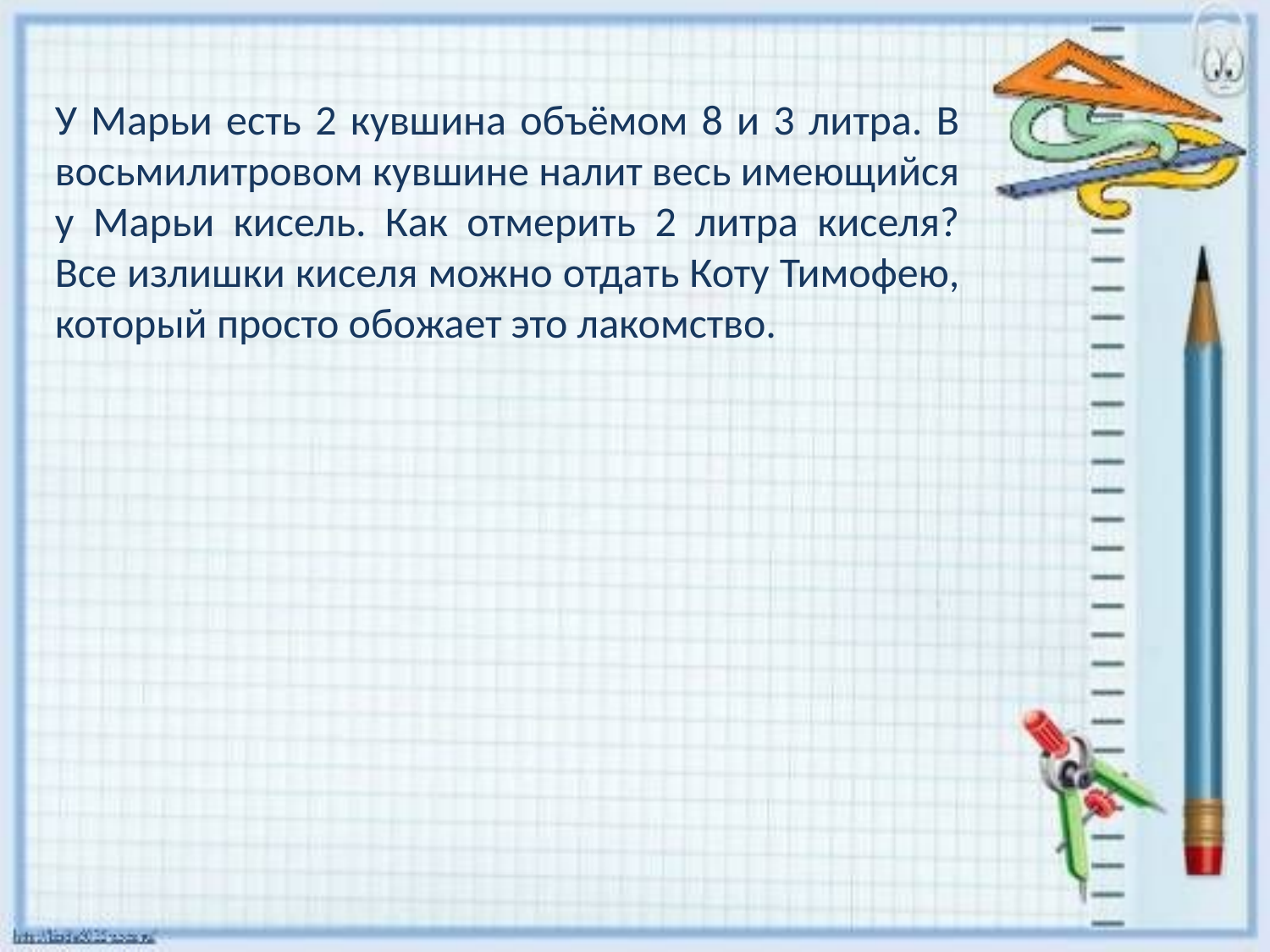

У Марьи есть 2 кувшина объёмом 8 и 3 литра. В восьмилитровом кувшине налит весь имеющийся у Марьи кисель. Как отмерить 2 литра киселя? Все излишки киселя можно отдать Коту Тимофею, который просто обожает это лакомство.